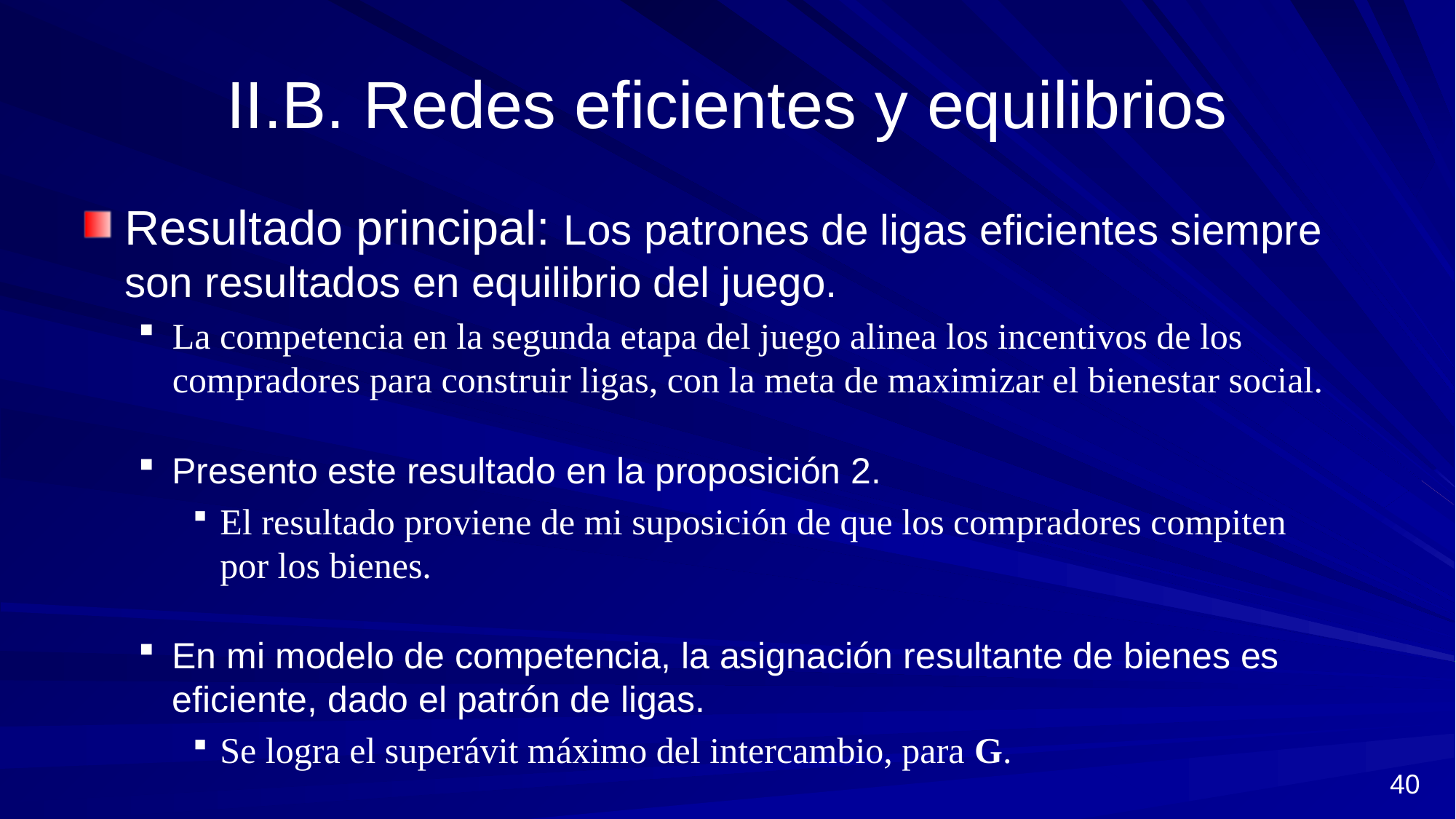

# II.B. Redes eficientes y equilibrios
Resultado principal: Los patrones de ligas eficientes siempre son resultados en equilibrio del juego.
La competencia en la segunda etapa del juego alinea los incentivos de los compradores para construir ligas, con la meta de maximizar el bienestar social.

Presento este resultado en la proposición 2.
El resultado proviene de mi suposición de que los compradores compiten por los bienes.

En mi modelo de competencia, la asignación resultante de bienes es eficiente, dado el patrón de ligas.
Se logra el superávit máximo del intercambio, para G.
40